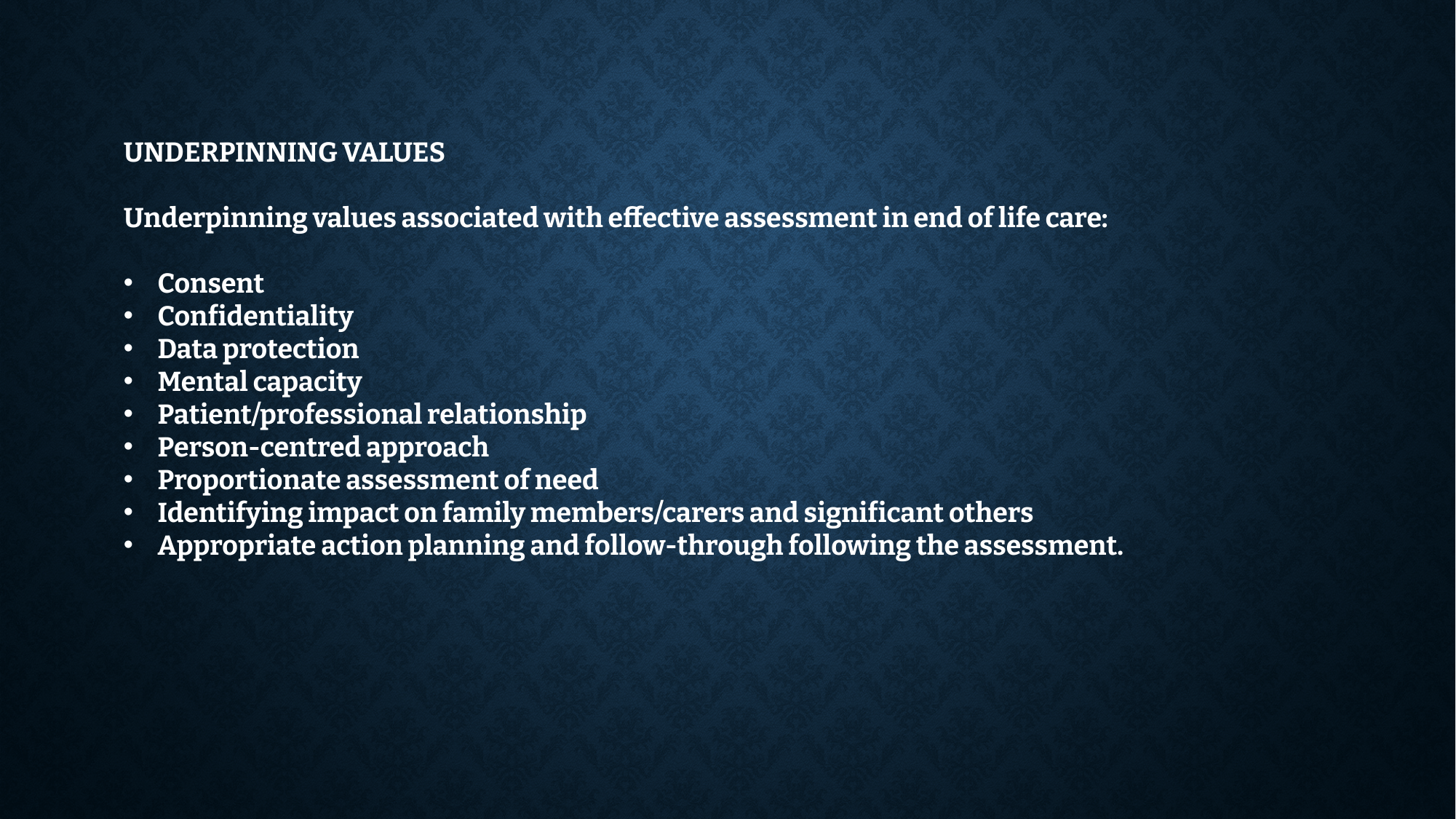

UNDERPINNING VALUES

Underpinning values associated with effective assessment in end of life care:

Consent
Confidentiality
Data protection
Mental capacity
Patient/professional relationship
Person-centred approach
Proportionate assessment of need
Identifying impact on family members/carers and significant others
Appropriate action planning and follow-through following the assessment.